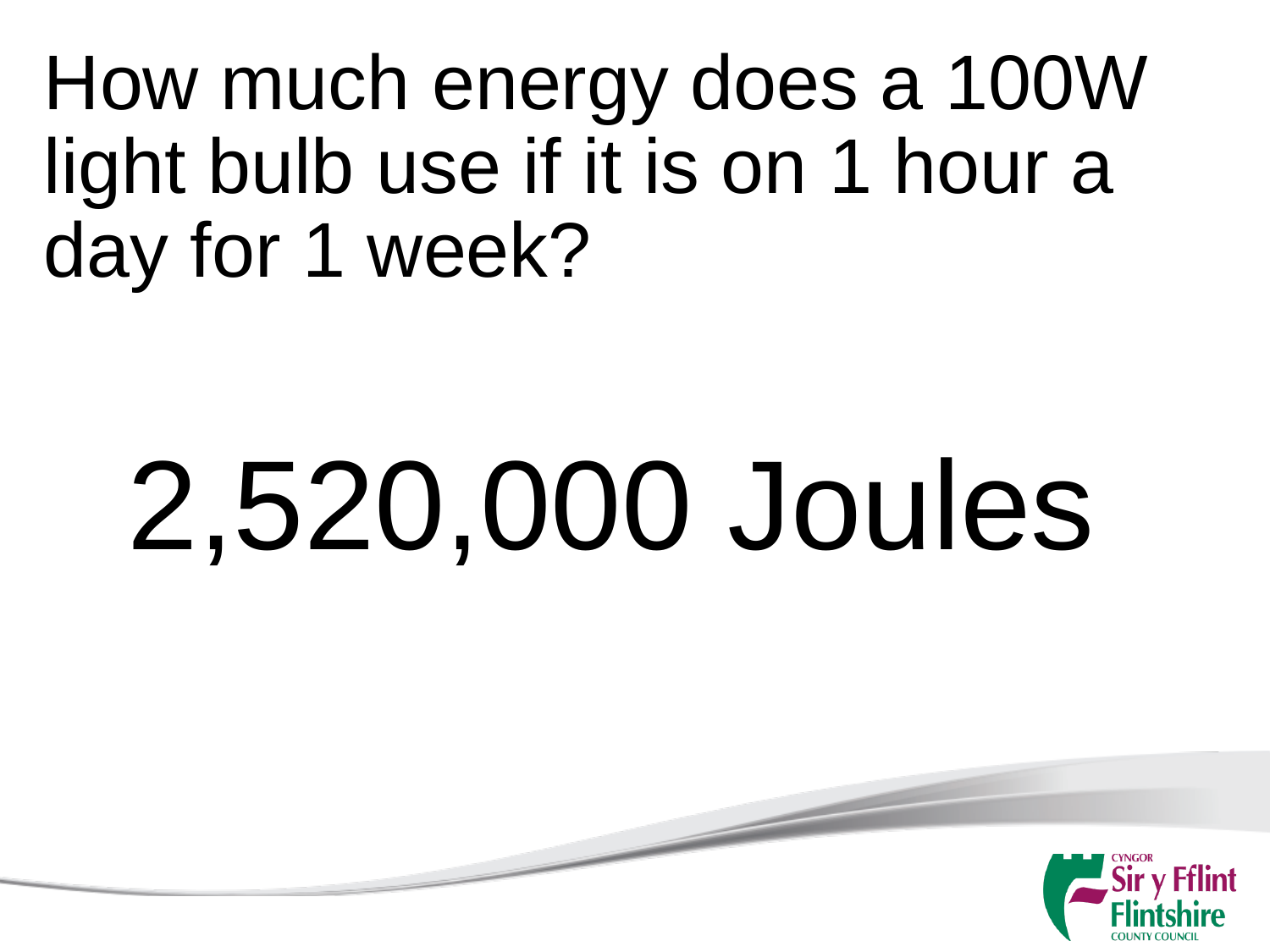

How much energy does a 100W light bulb use if it is on 1 hour a day for 1 week?
2,520,000 Joules